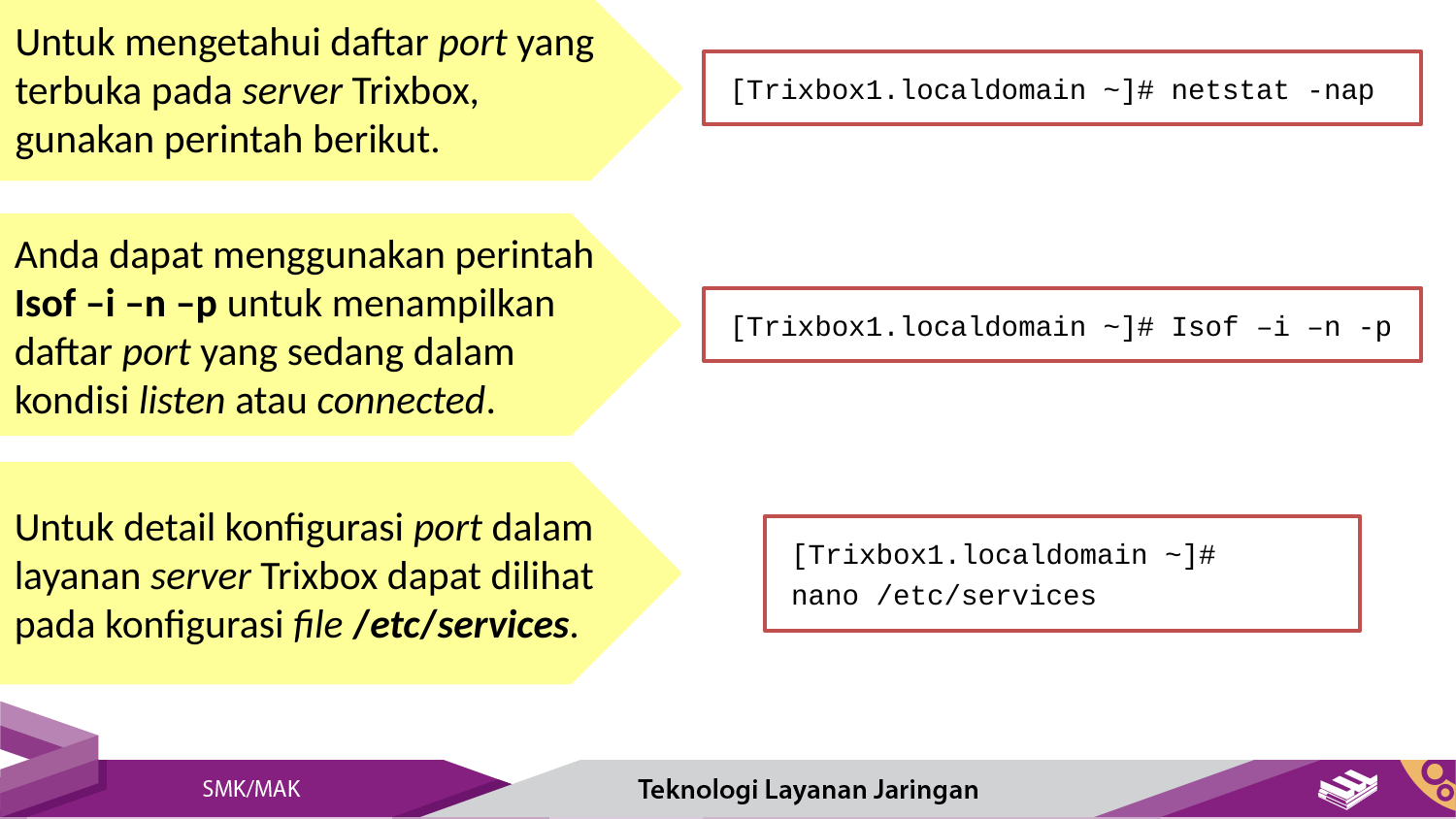

Untuk mengetahui daftar port yang terbuka pada server Trixbox, gunakan perintah berikut.
[Trixbox1.localdomain ~]# netstat -nap
Anda dapat menggunakan perintah Isof –i –n –p untuk menampilkan daftar port yang sedang dalam kondisi listen atau connected.
[Trixbox1.localdomain ~]# Isof –i –n -p
Untuk detail konfigurasi port dalam layanan server Trixbox dapat dilihat pada konfigurasi file /etc/services.
[Trixbox1.localdomain ~]# nano /etc/services